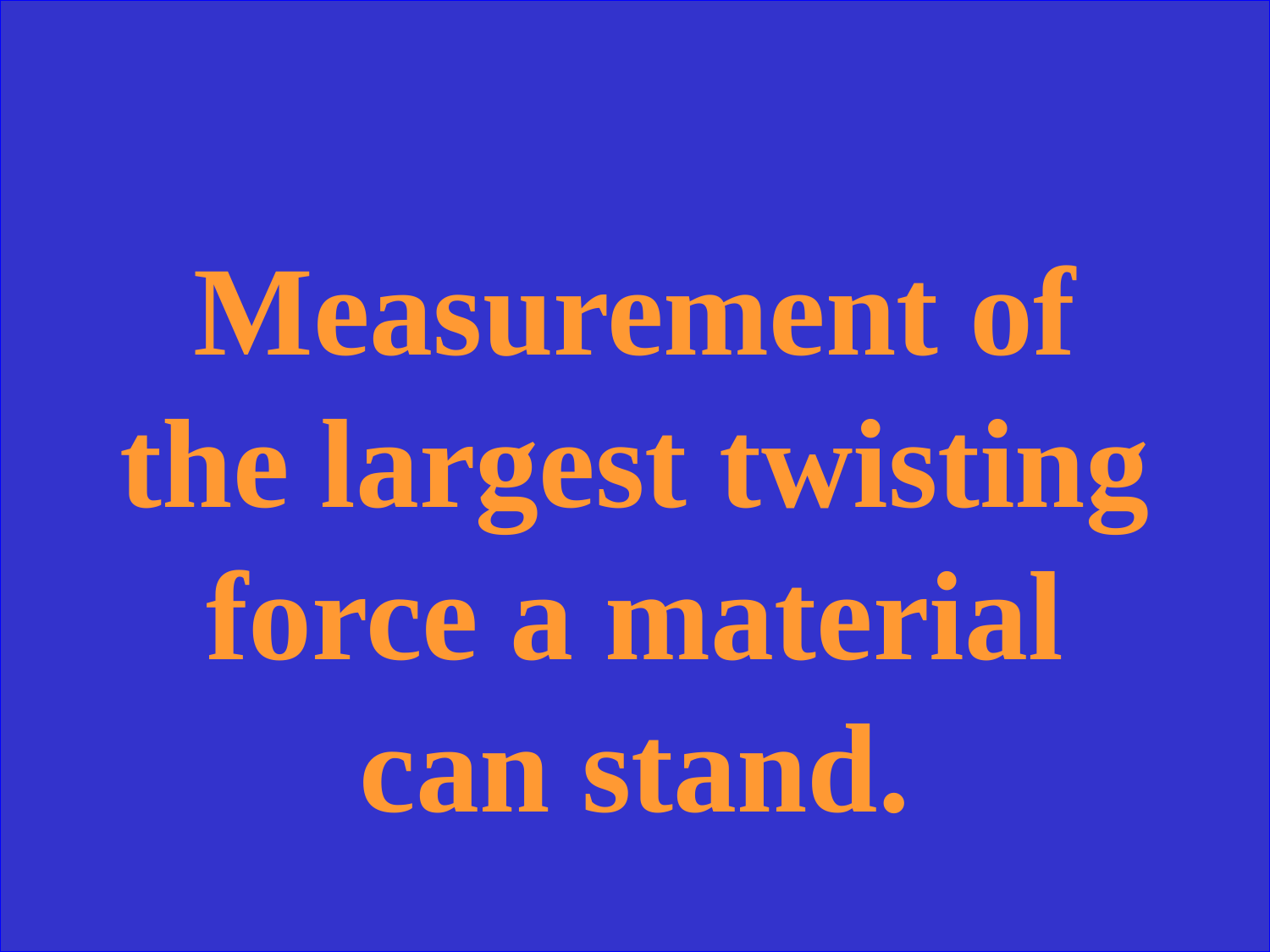

Measurement of the largest twisting force a material can stand.